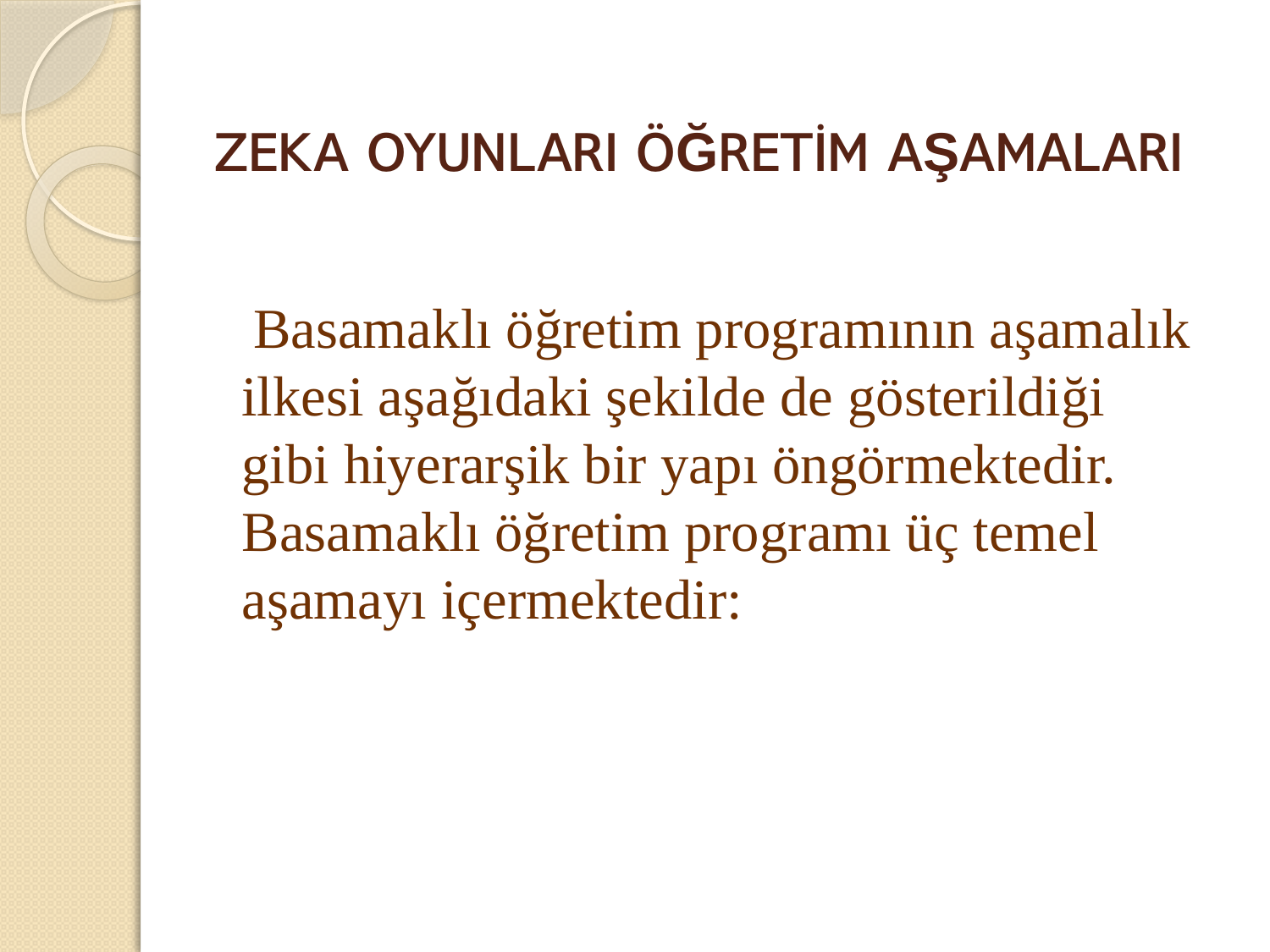

# ZEKA OYUNLARI ÖĞRETİM AŞAMALARI
   Basamaklı öğretim programının aşamalık ilkesi aşağıdaki şekilde de gösterildiği gibi hiyerarşik bir yapı öngörmektedir. Basamaklı öğretim programı üç temel aşamayı içermektedir: